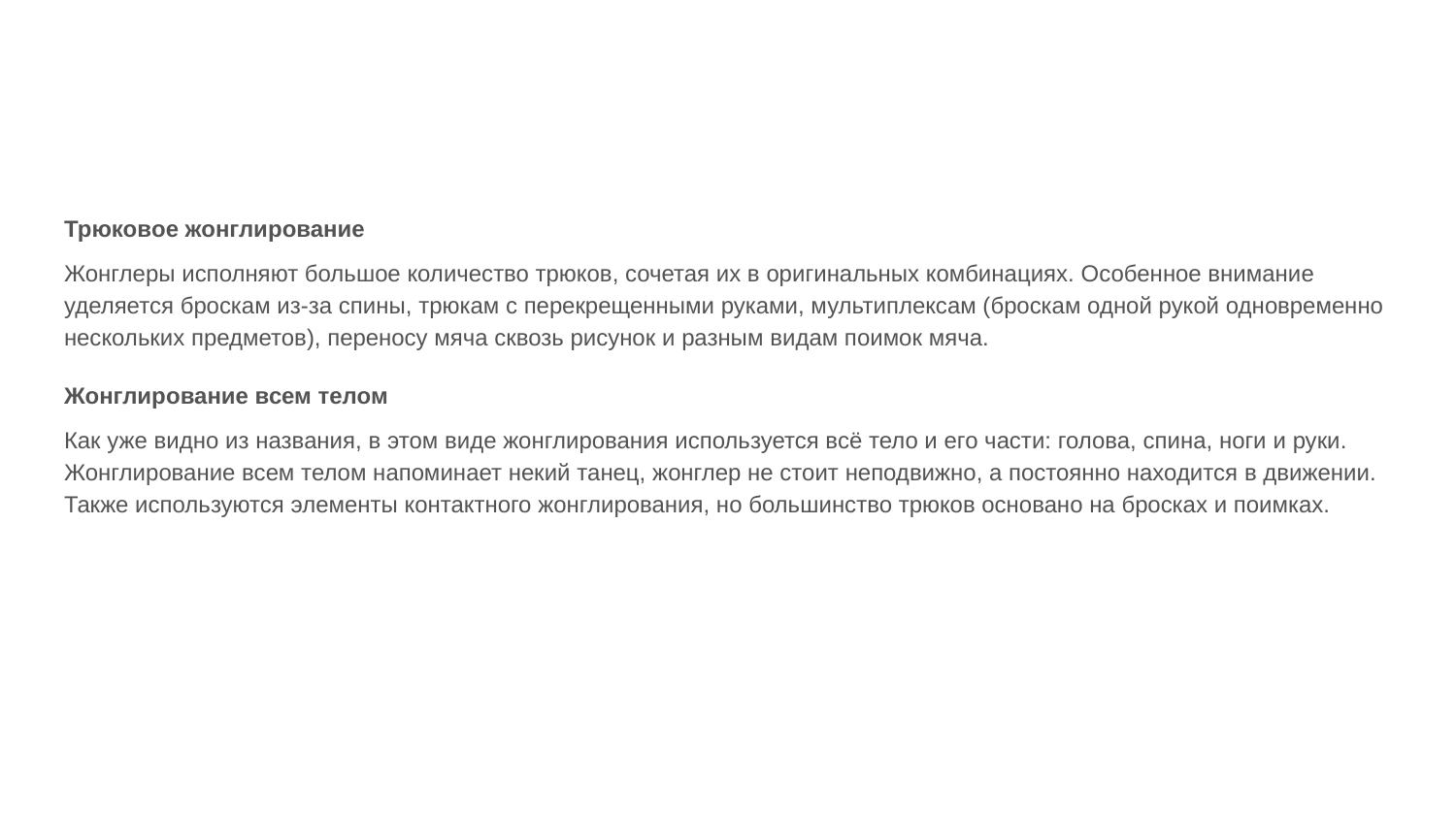

#
Трюковое жонглирование
Жонглеры исполняют большое количество трюков, сочетая их в оригинальных комбинациях. Особенное внимание уделяется броскам из-за спины, трюкам с перекрещенными руками, мультиплексам (броскам одной рукой одновременно нескольких предметов), переносу мяча сквозь рисунок и разным видам поимок мяча.
Жонглирование всем телом
Как уже видно из названия, в этом виде жонглирования используется всё тело и его части: голова, спина, ноги и руки. Жонглирование всем телом напоминает некий танец, жонглер не стоит неподвижно, а постоянно находится в движении. Также используются элементы контактного жонглирования, но большинство трюков основано на бросках и поимках.